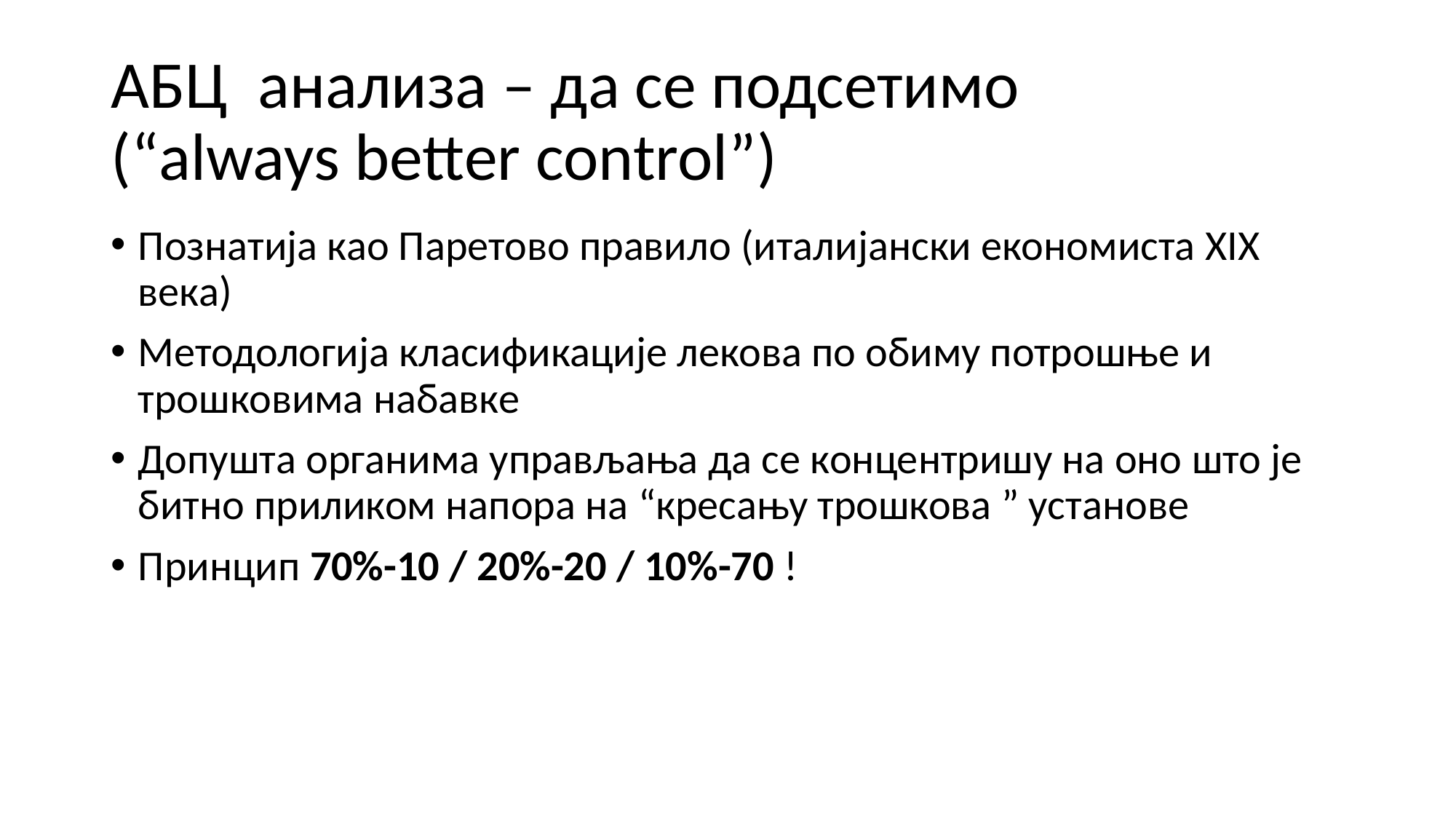

# АБЦ  анализа – да се подсетимо (“always better control”)
Познатија као Паретово правило (италијански економиста XIX века)
Методологија класификације лекова по обиму потрошње и трошковима набавке
Допушта органима управљања да се концентришу на оно што је битно приликом напора на “кресању трошкова ” установе
Принцип 70%-10 / 20%-20 / 10%-70 !